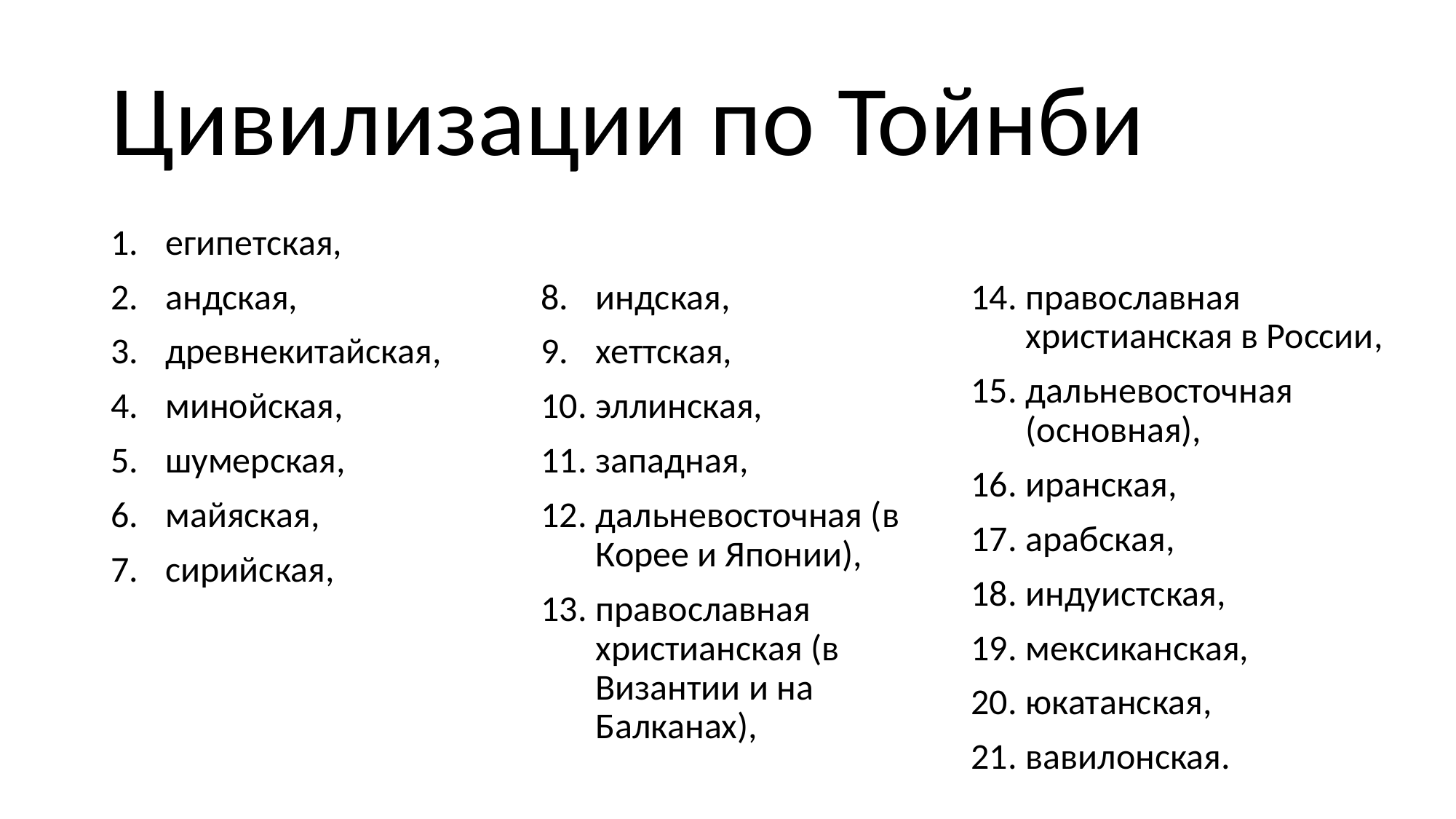

# Цивилизации по Тойнби
египетская,
андская,
древнекитайская,
минойская,
шумерская,
майяская,
сирийская,

индская,
хеттская,
эллинская,
западная,
дальневосточная (в Корее и Японии),
православная христианская (в Византии и на Балканах),

православная христианская в России,
дальневосточная (основная),
иранская,
арабская,
индуистская,
мексиканская,
юкатанская,
вавилонская.